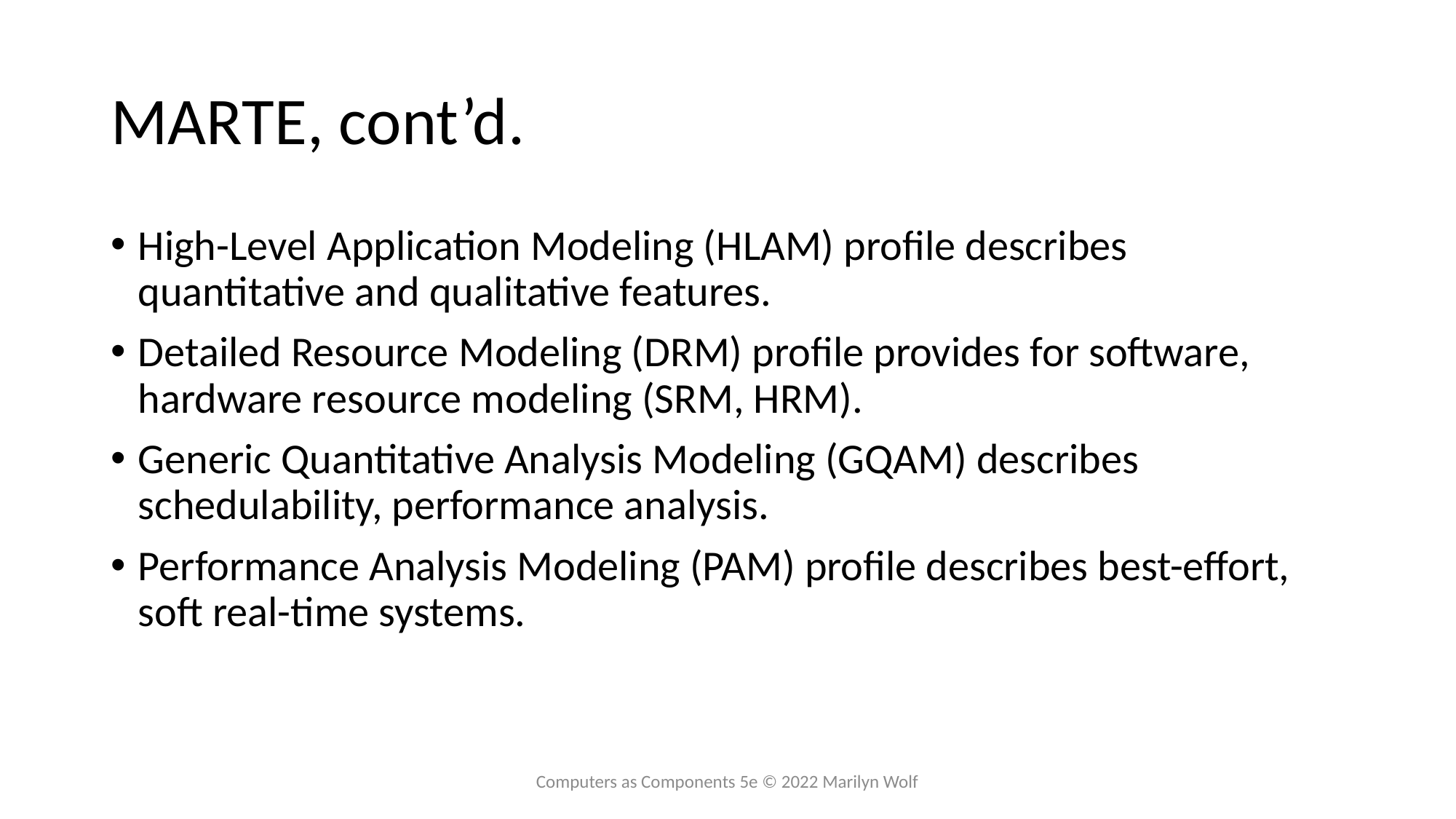

# MARTE, cont’d.
High-Level Application Modeling (HLAM) profile describes quantitative and qualitative features.
Detailed Resource Modeling (DRM) profile provides for software, hardware resource modeling (SRM, HRM).
Generic Quantitative Analysis Modeling (GQAM) describes schedulability, performance analysis.
Performance Analysis Modeling (PAM) profile describes best-effort, soft real-time systems.
Computers as Components 5e © 2022 Marilyn Wolf